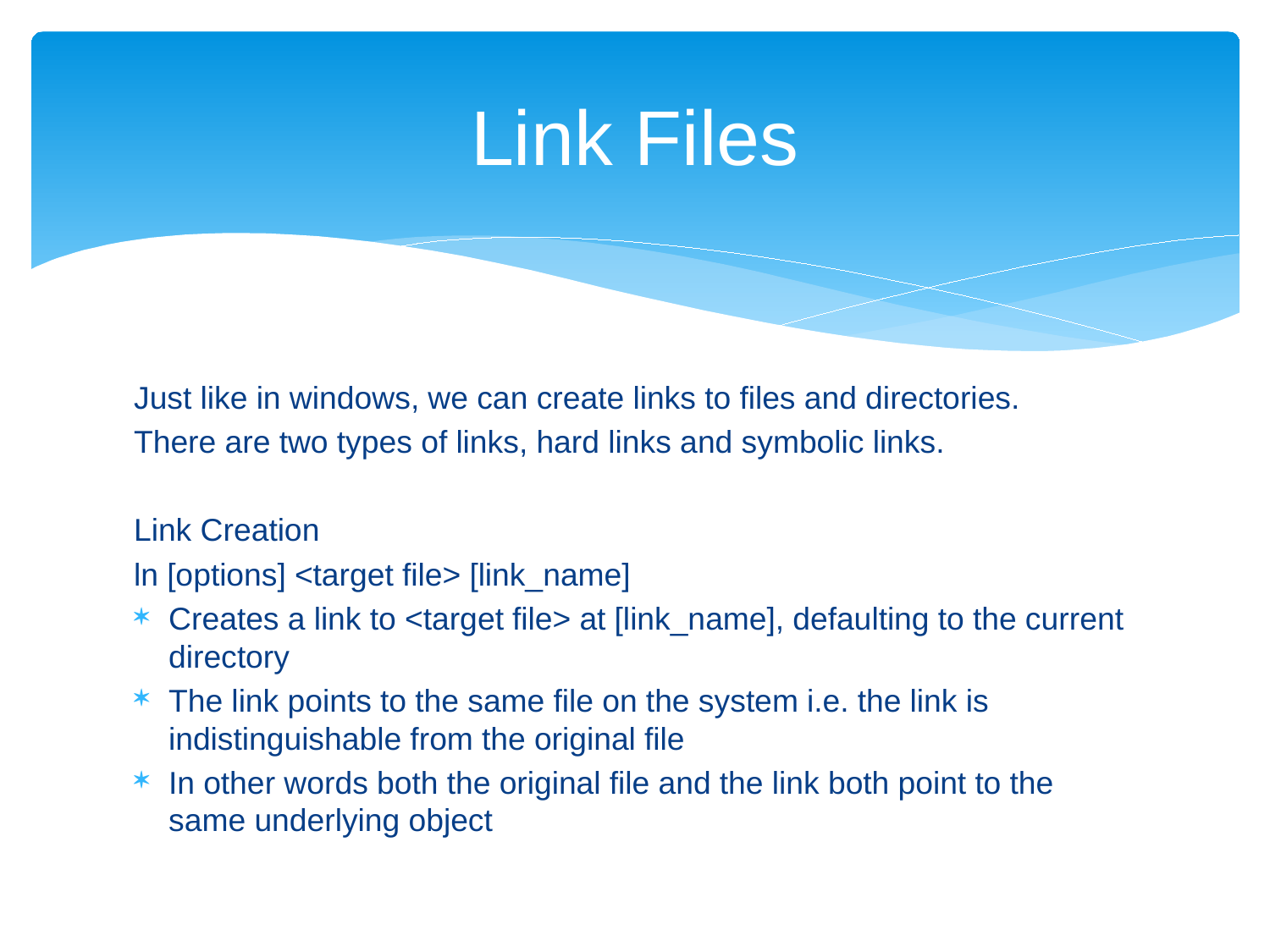

# Link Files
Just like in windows, we can create links to files and directories.
There are two types of links, hard links and symbolic links.

Link Creation
ln [options] <target file> [link_name]
Creates a link to <target file> at [link_name], defaulting to the current directory
The link points to the same file on the system i.e. the link is indistinguishable from the original file
In other words both the original file and the link both point to the same underlying object